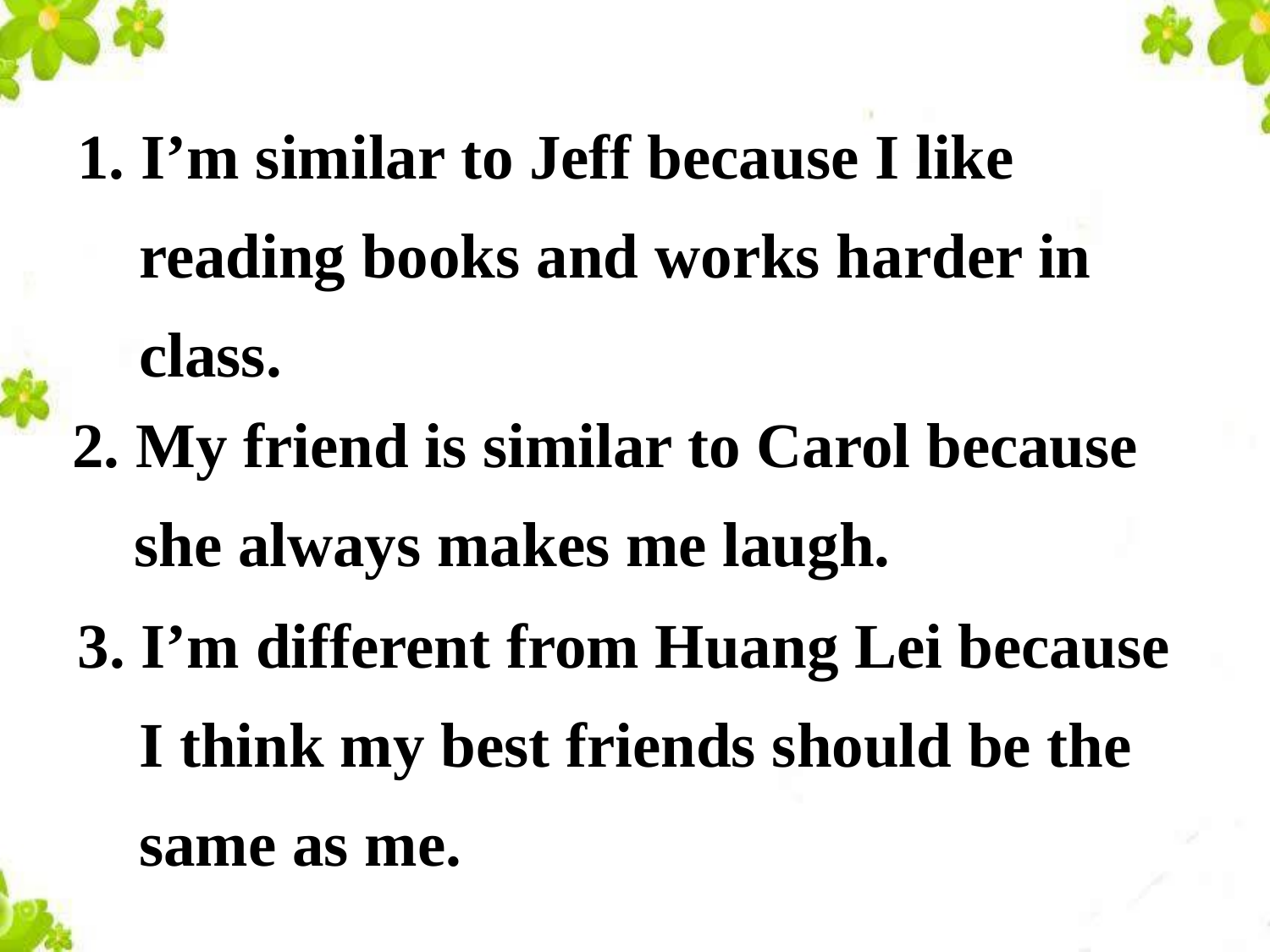

1. I’m similar to Jeff because I like reading books and works harder in class.
2. My friend is similar to Carol because she always makes me laugh.
3. I’m different from Huang Lei because I think my best friends should be the same as me.